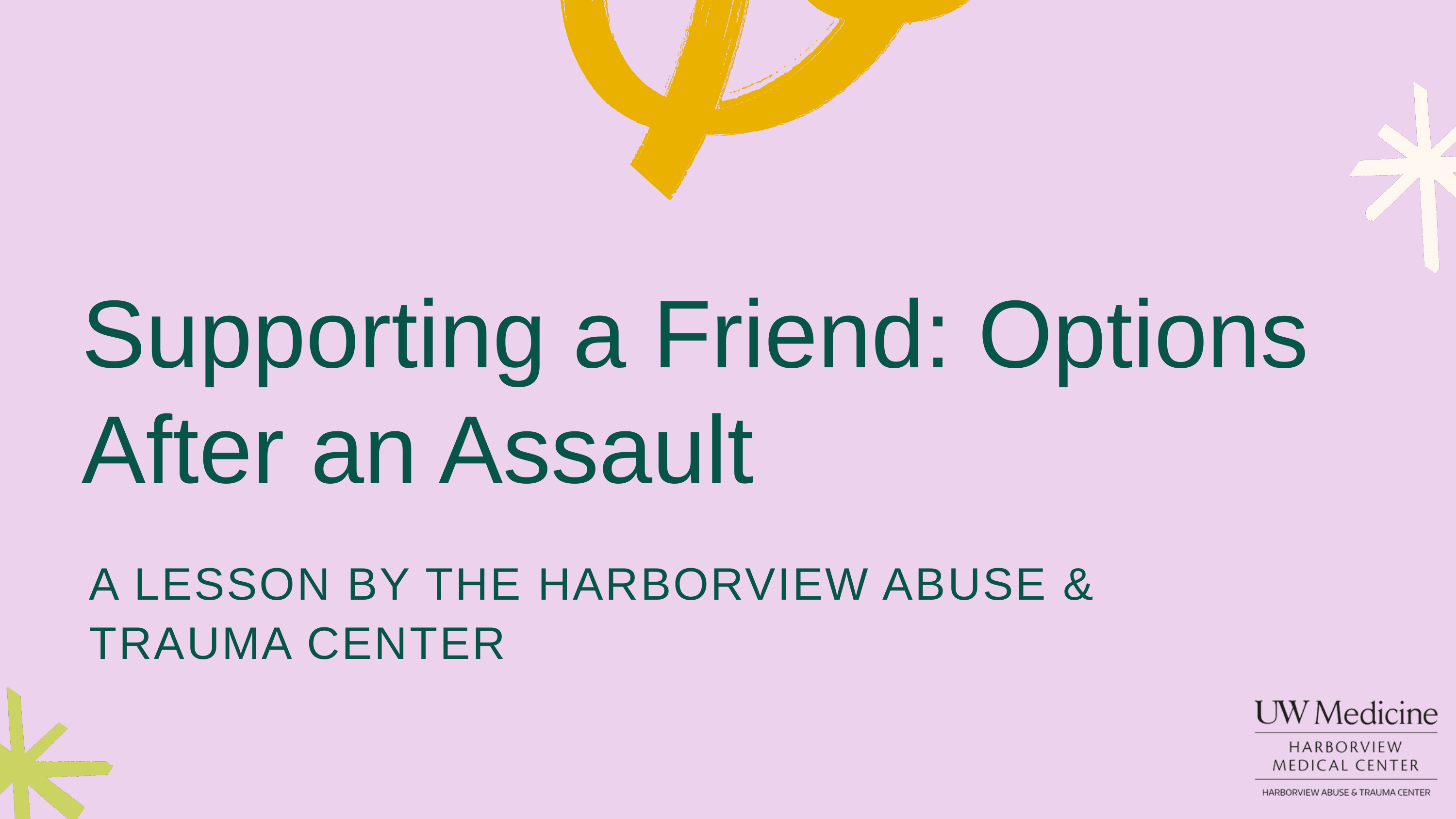

Supporting a Friend: Options After an Assault
A LESSON BY THE HARBORVIEW ABUSE & TRAUMA CENTER